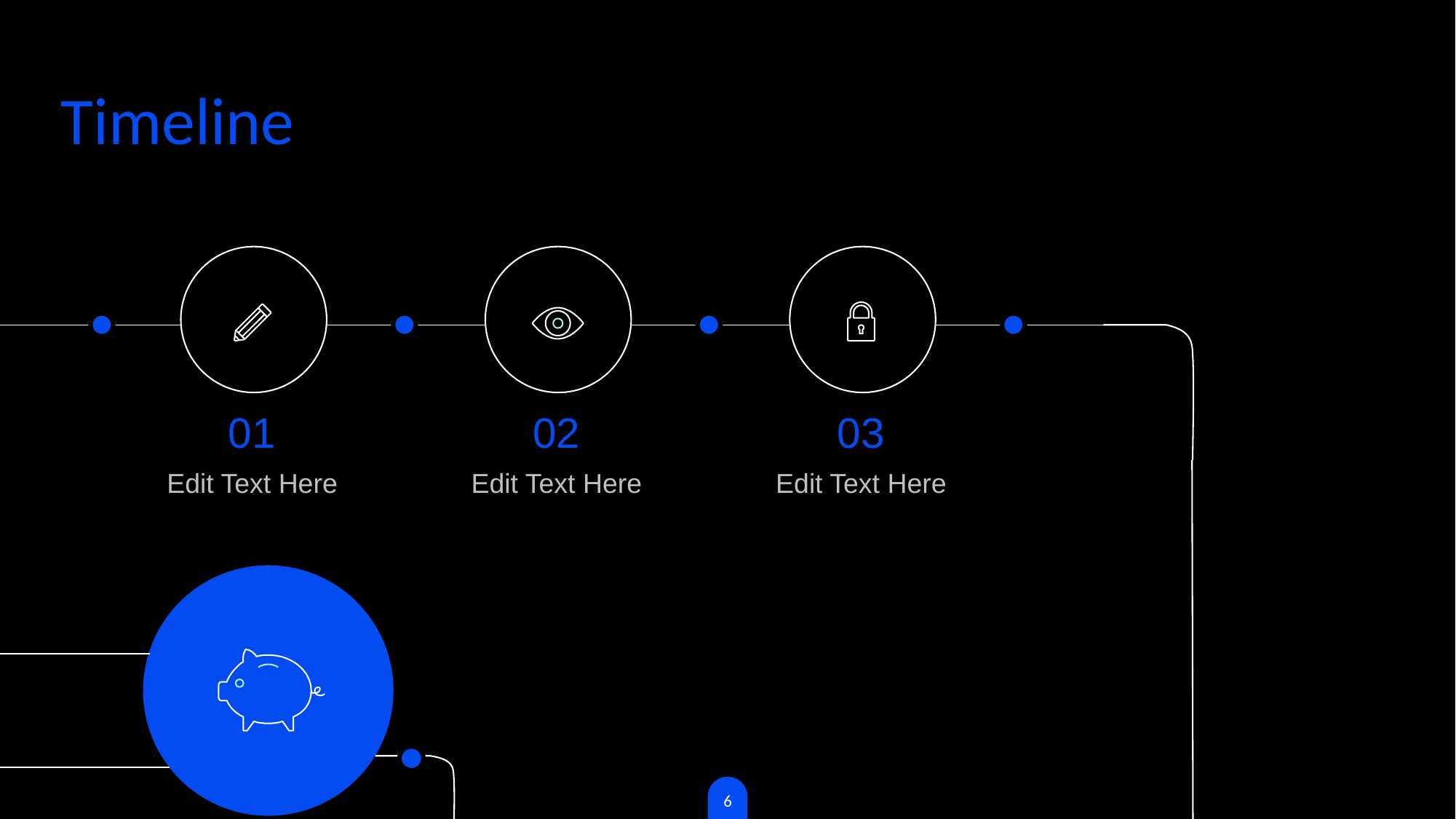

# Timeline

01
02
03
Edit Text Here
Edit Text Here
Edit Text Here